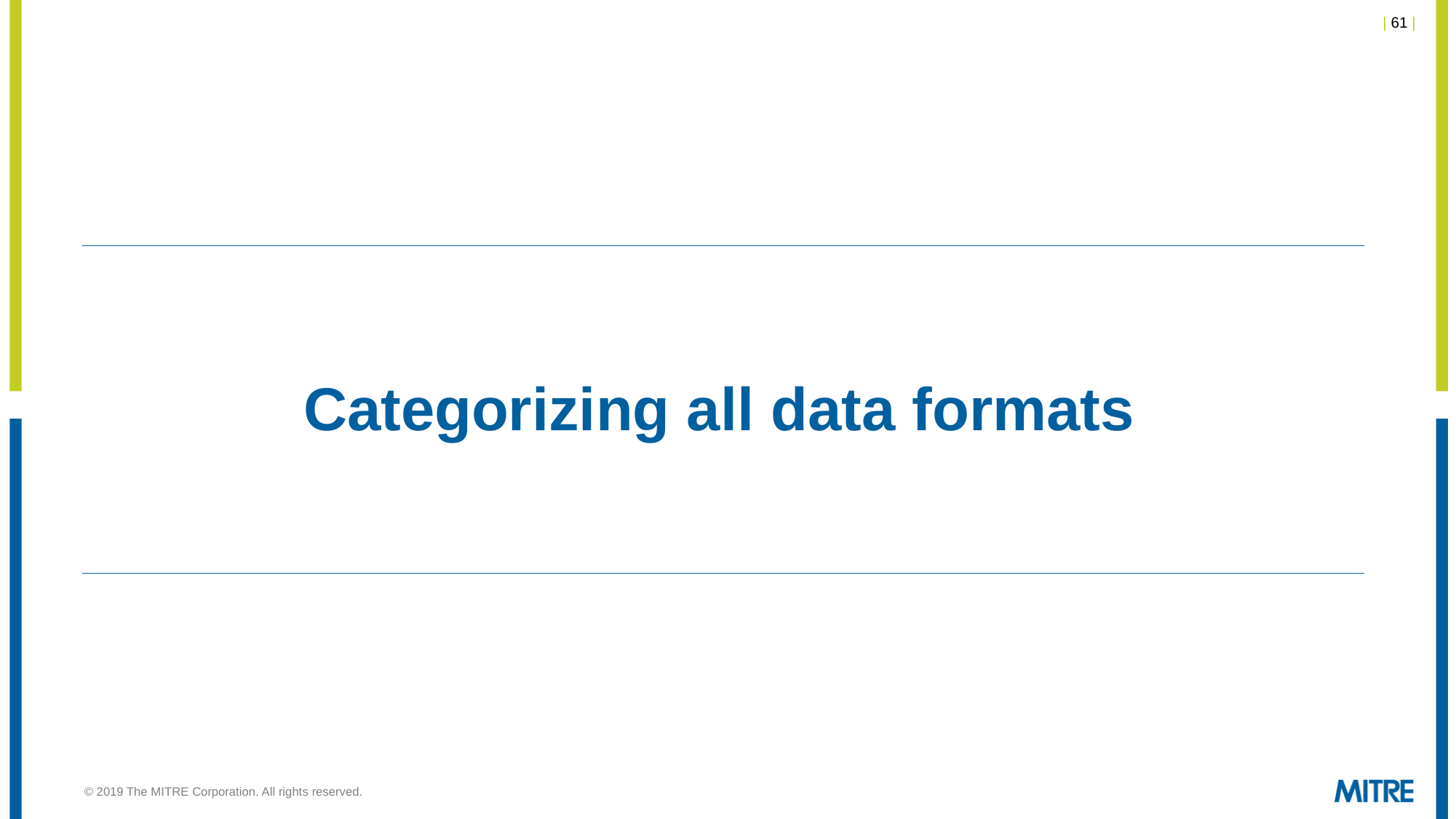

# Categorizing all data formats
© 2019 The MITRE Corporation. All rights reserved.